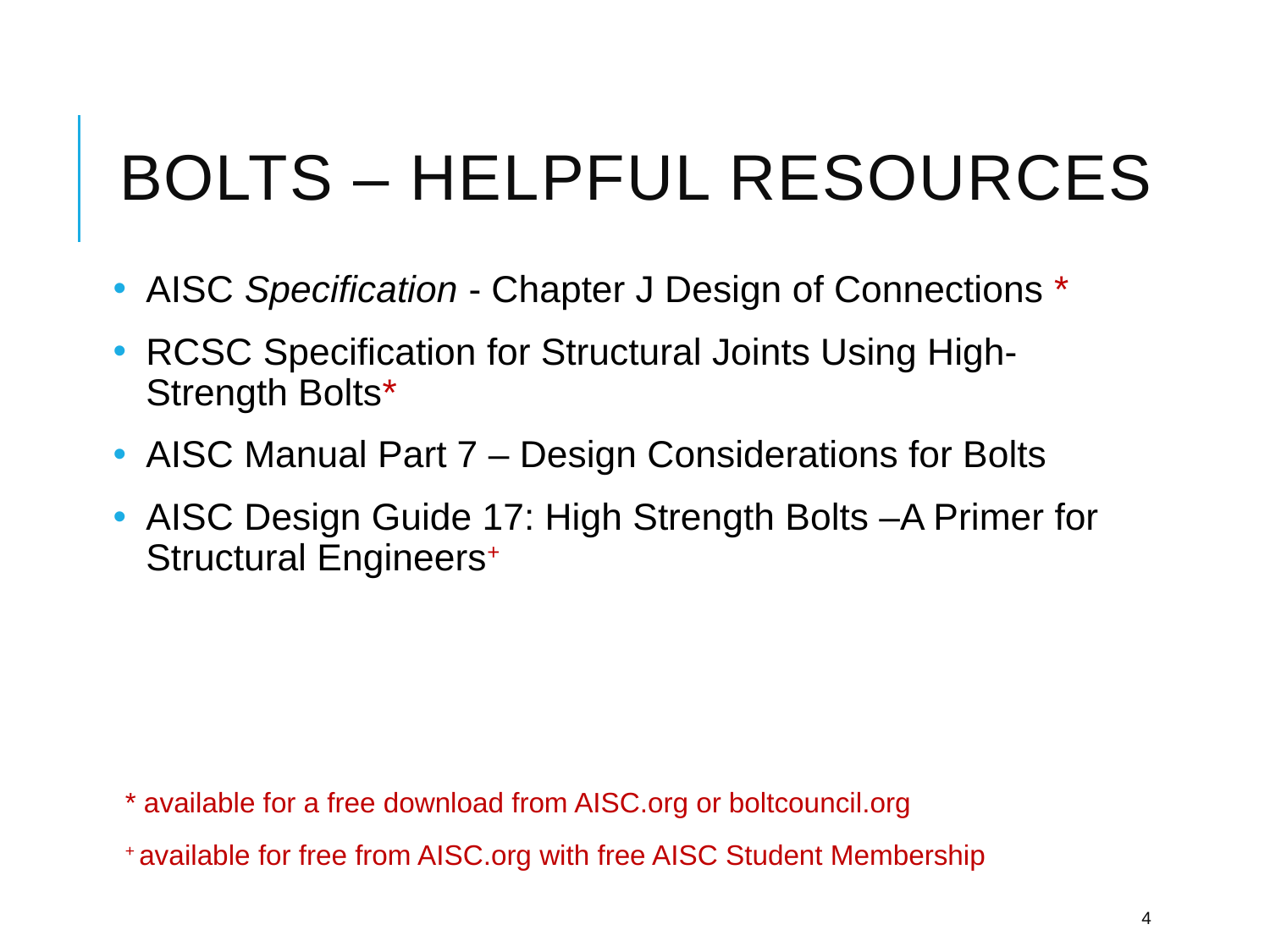

# Bolts – helpful resources
  AISC Specification - Chapter J Design of Connections *
  RCSC Specification for Structural Joints Using High-
  Strength Bolts*
  AISC Manual Part 7 – Design Considerations for Bolts
  AISC Design Guide 17: High Strength Bolts –A Primer for
  Structural Engineers+

* available for a free download from AISC.org or boltcouncil.org
+ available for free from AISC.org with free AISC Student Membership
4